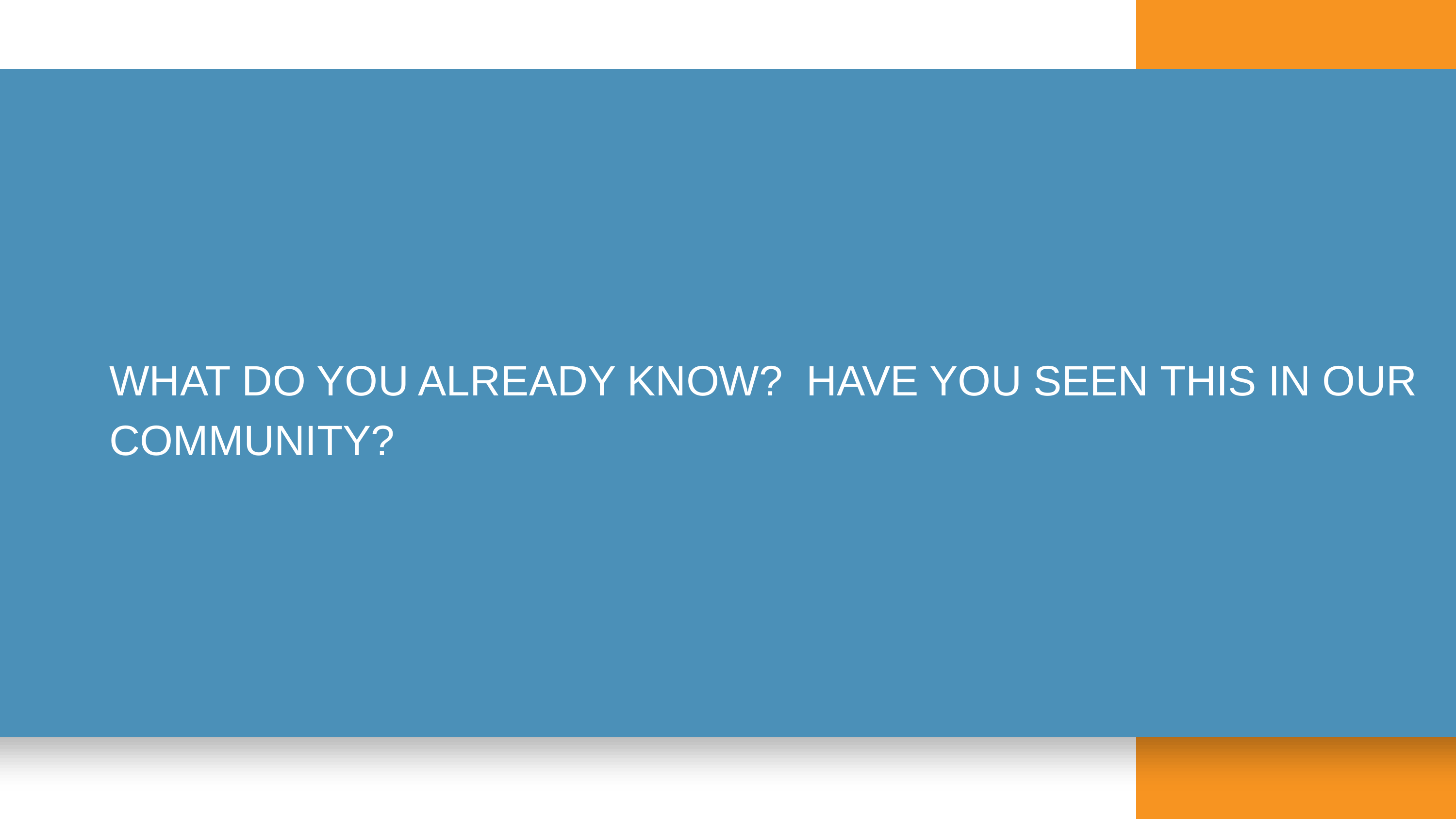

WHAT DO YOU ALREADY KNOW?  HAVE YOU SEEN THIS IN OUR COMMUNITY?